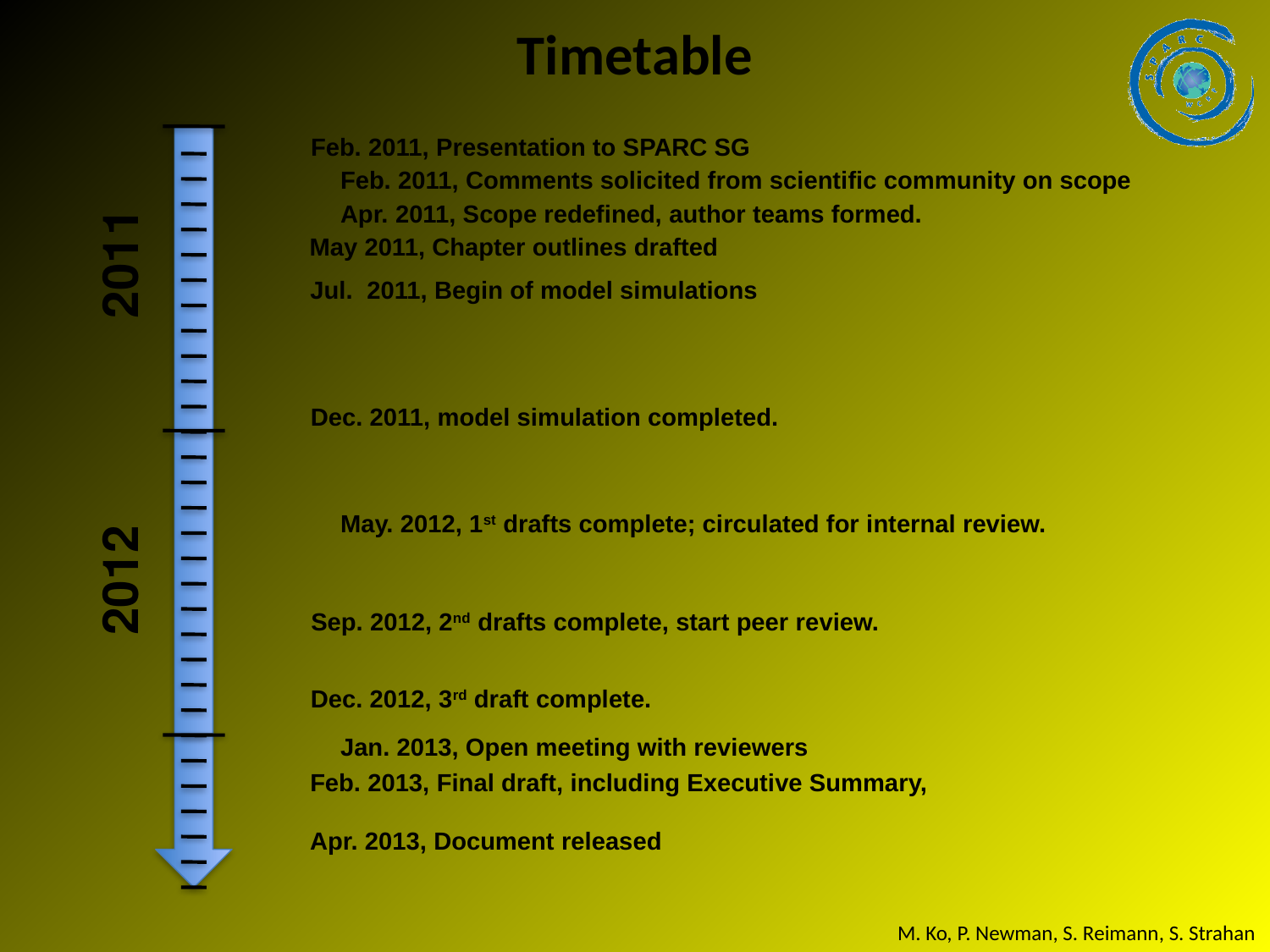

# Timetable
Feb. 2011, Presentation to SPARC SG

Feb. 2011, Comments solicited from scientific community on scope
Apr. 2011, Scope redefined, author teams formed.
May 2011, Chapter outlines drafted
2011
Jul.  2011, Begin of model simulations
Dec. 2011, model simulation completed.
May. 2012, 1st drafts complete; circulated for internal review.
2012
Sep. 2012, 2nd drafts complete, start peer review.
Dec. 2012, 3rd draft complete.
Jan. 2013, Open meeting with reviewers
Feb. 2013, Final draft, including Executive Summary,
Apr. 2013, Document released